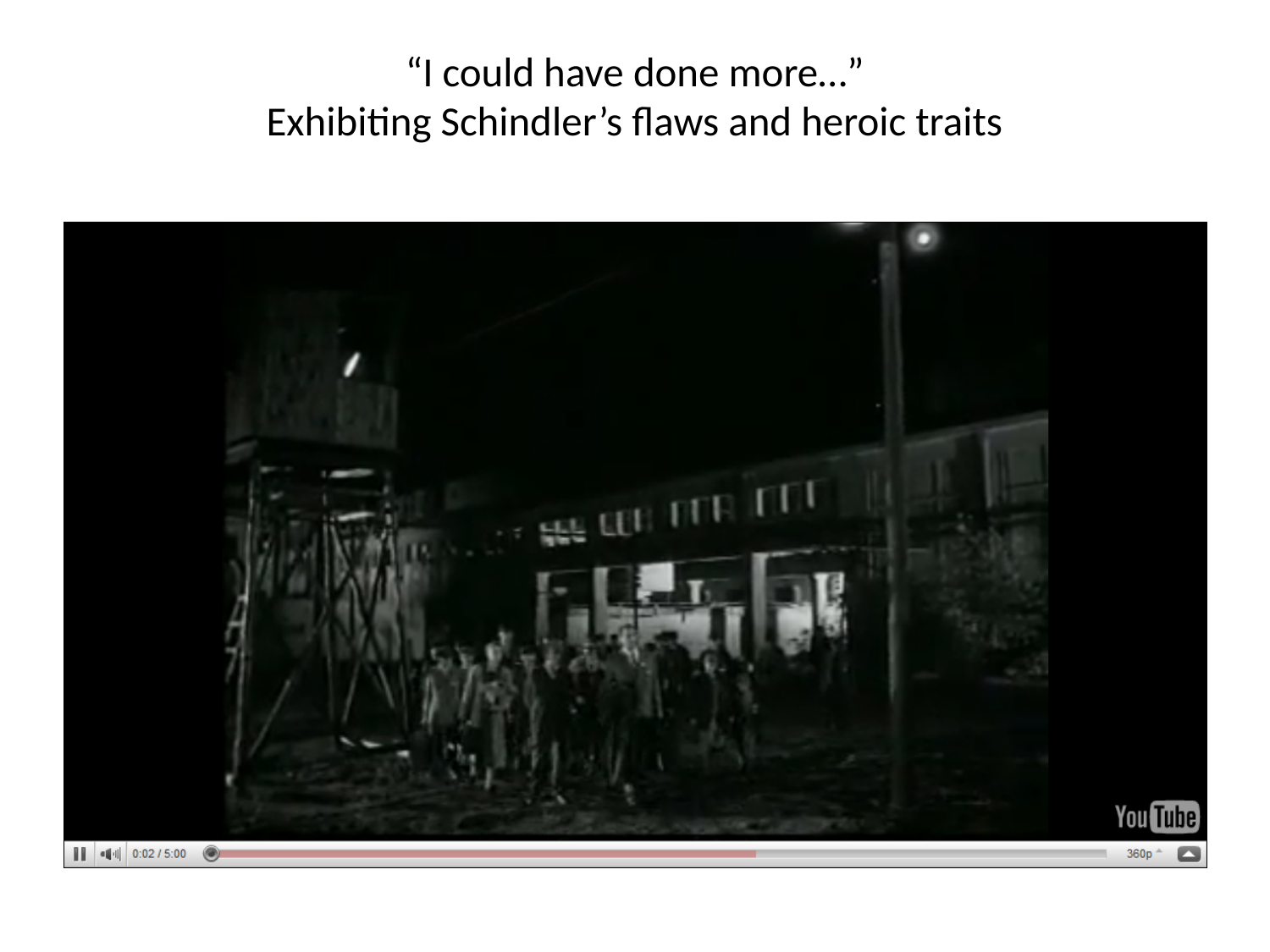

# “I could have done more…” Exhibiting Schindler’s flaws and heroic traits